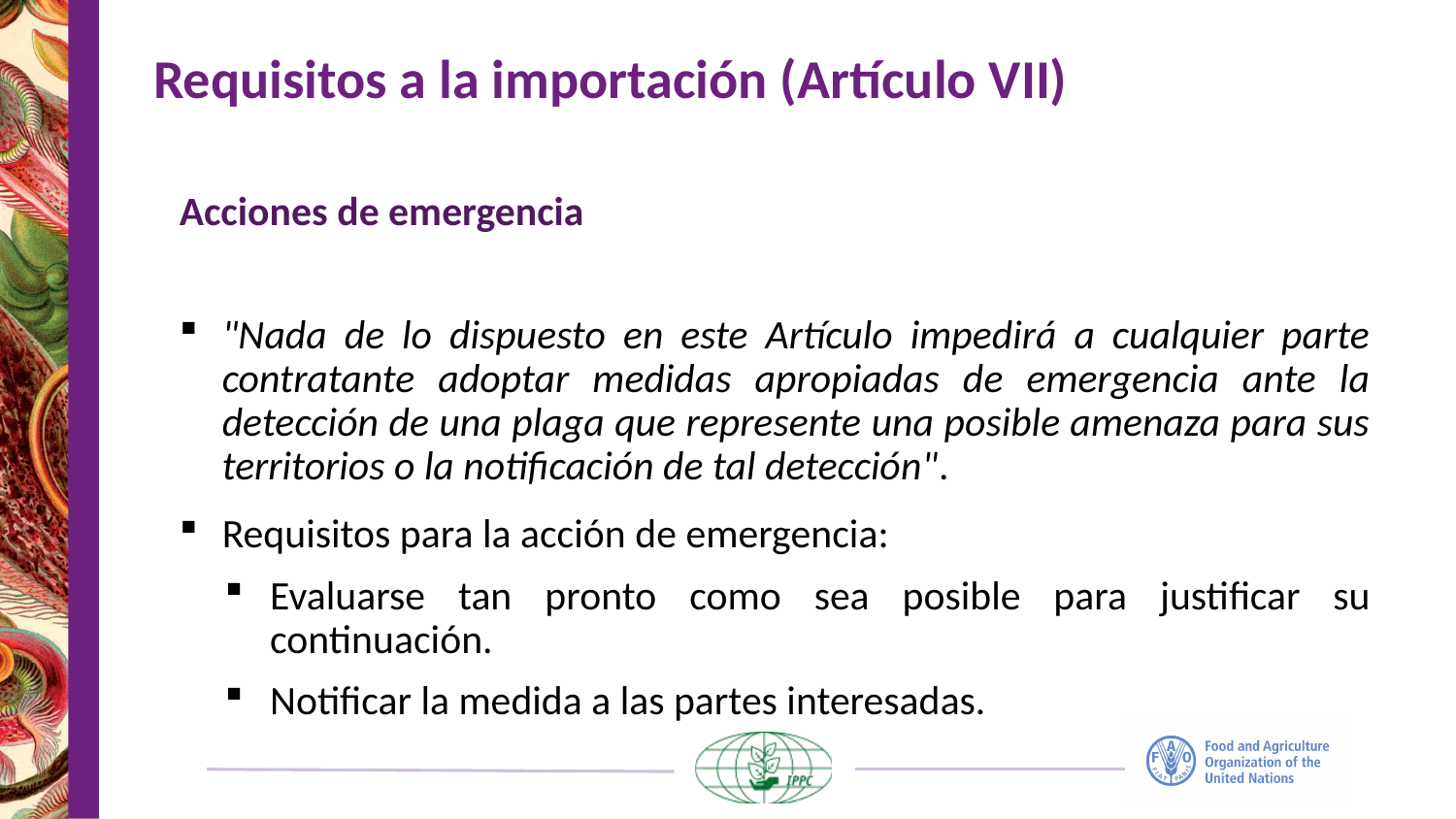

# Requisitos a la importación (Artículo VII)
Acciones de emergencia

"Nada de lo dispuesto en este Artículo impedirá a cualquier parte contratante adoptar medidas apropiadas de emergencia ante la detección de una plaga que represente una posible amenaza para sus territorios o la notificación de tal detección".
Requisitos para la acción de emergencia:
Evaluarse tan pronto como sea posible para justificar su continuación.
Notificar la medida a las partes interesadas.